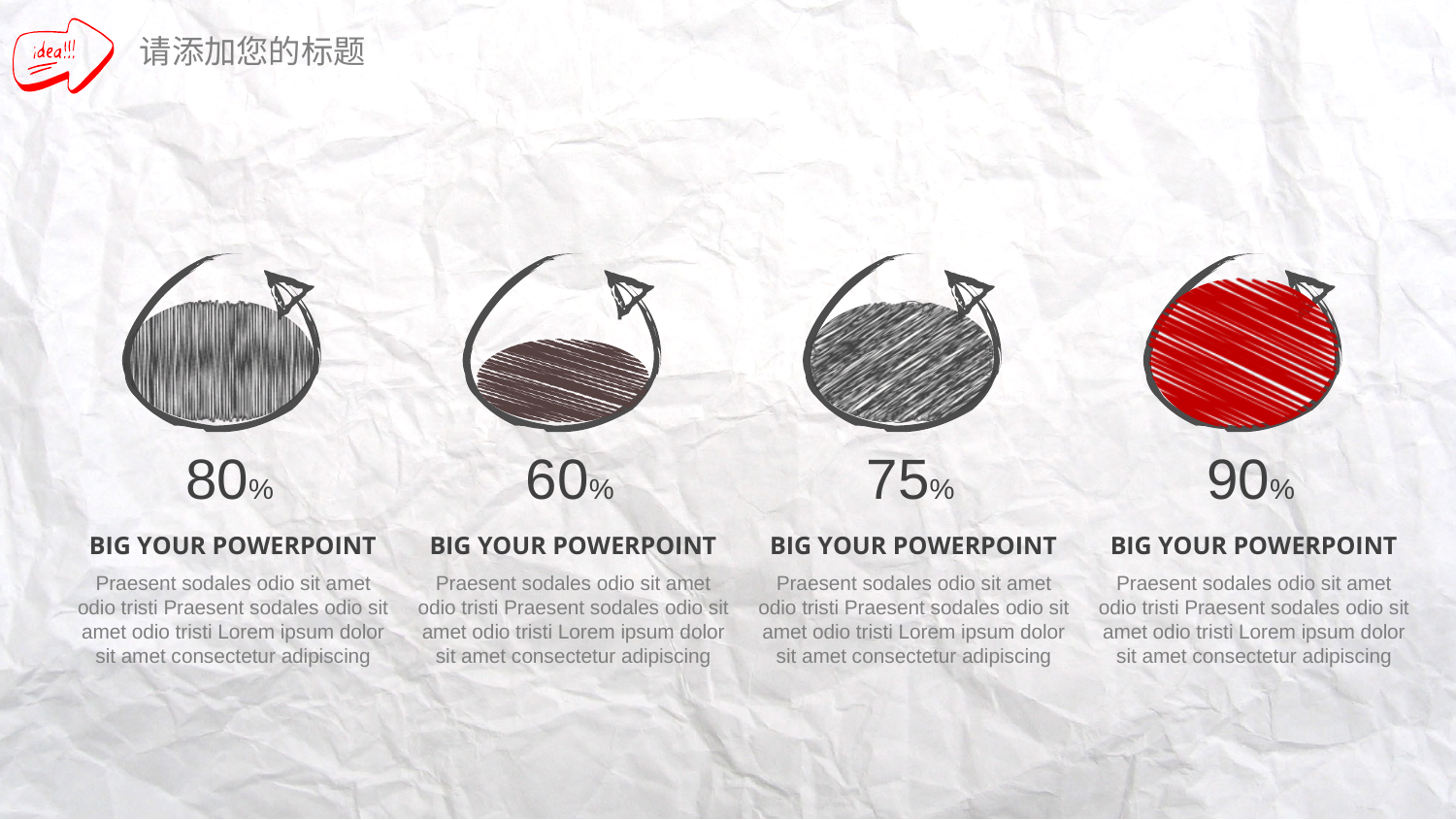

80%
60%
75%
90%
BIG YOUR POWERPOINT
Praesent sodales odio sit amet odio tristi Praesent sodales odio sit amet odio tristi Lorem ipsum dolor sit amet consectetur adipiscing
BIG YOUR POWERPOINT
Praesent sodales odio sit amet odio tristi Praesent sodales odio sit amet odio tristi Lorem ipsum dolor sit amet consectetur adipiscing
BIG YOUR POWERPOINT
Praesent sodales odio sit amet odio tristi Praesent sodales odio sit amet odio tristi Lorem ipsum dolor sit amet consectetur adipiscing
BIG YOUR POWERPOINT
Praesent sodales odio sit amet odio tristi Praesent sodales odio sit amet odio tristi Lorem ipsum dolor sit amet consectetur adipiscing